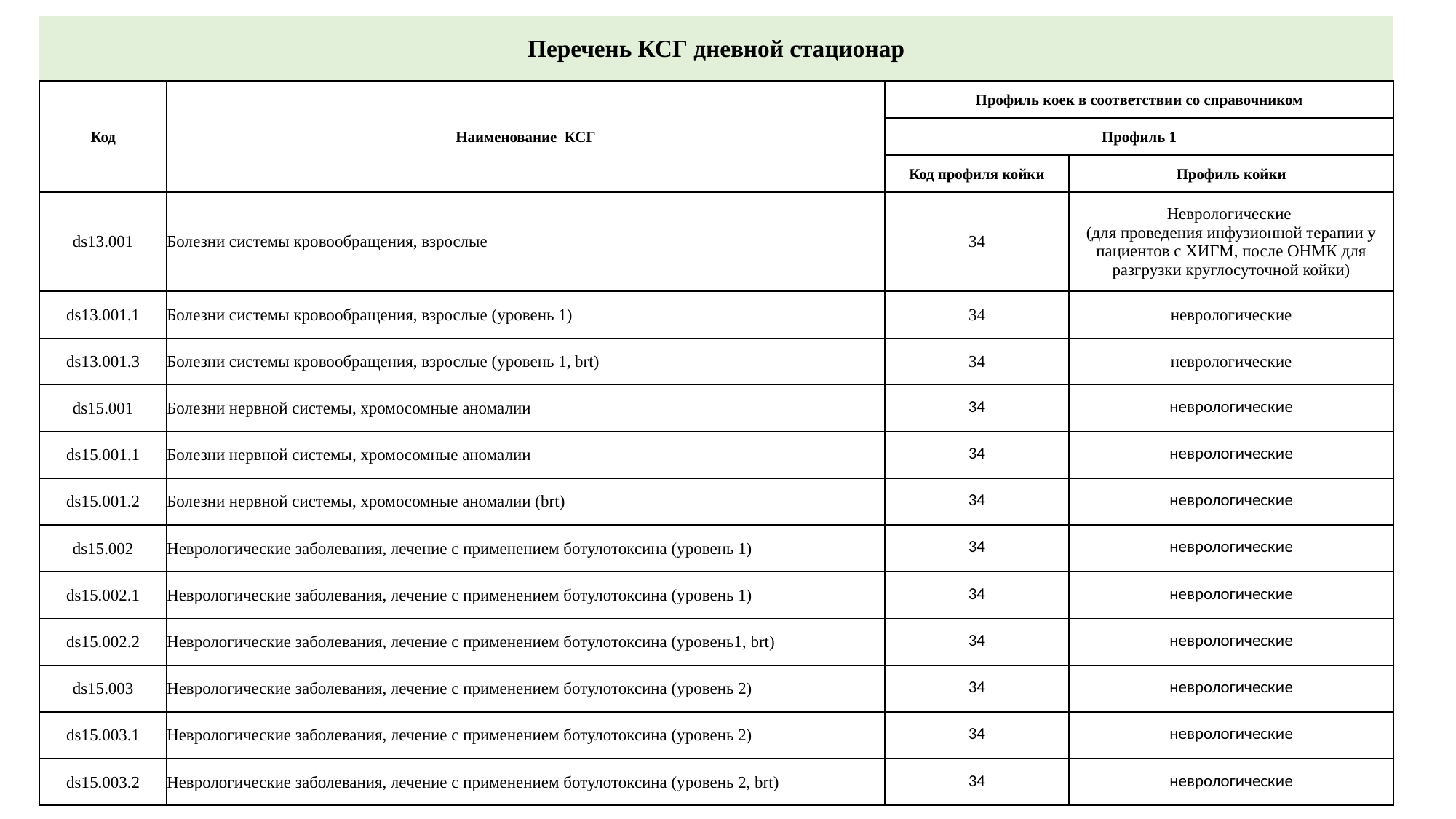

| Перечень КСГ дневной стационар |  |  |  |
| --- | --- | --- | --- |
| Код | Наименование КСГ | Профиль коек в соответствии со справочником |  |
|  |  | Профиль 1 |  |
|  |  | Код профиля койки | Профиль койки |
| ds13.001 | Болезни системы кровообращения, взрослые | 34 | Неврологические (для проведения инфузионной терапии у пациентов с ХИГМ, после ОНМК для разгрузки круглосуточной койки) |
| ds13.001.1 | Болезни системы кровообращения, взрослые (уровень 1) | 34 | неврологические |
| ds13.001.3 | Болезни системы кровообращения, взрослые (уровень 1, brt) | 34 | неврологические |
| ds15.001 | Болезни нервной системы, хромосомные аномалии | 34 | неврологические |
| ds15.001.1 | Болезни нервной системы, хромосомные аномалии | 34 | неврологические |
| ds15.001.2 | Болезни нервной системы, хромосомные аномалии (brt) | 34 | неврологические |
| ds15.002 | Неврологические заболевания, лечение с применением ботулотоксина (уровень 1) | 34 | неврологические |
| ds15.002.1 | Неврологические заболевания, лечение с применением ботулотоксина (уровень 1) | 34 | неврологические |
| ds15.002.2 | Неврологические заболевания, лечение с применением ботулотоксина (уровень1, brt) | 34 | неврологические |
| ds15.003 | Неврологические заболевания, лечение с применением ботулотоксина (уровень 2) | 34 | неврологические |
| ds15.003.1 | Неврологические заболевания, лечение с применением ботулотоксина (уровень 2) | 34 | неврологические |
| ds15.003.2 | Неврологические заболевания, лечение с применением ботулотоксина (уровень 2, brt) | 34 | неврологические |